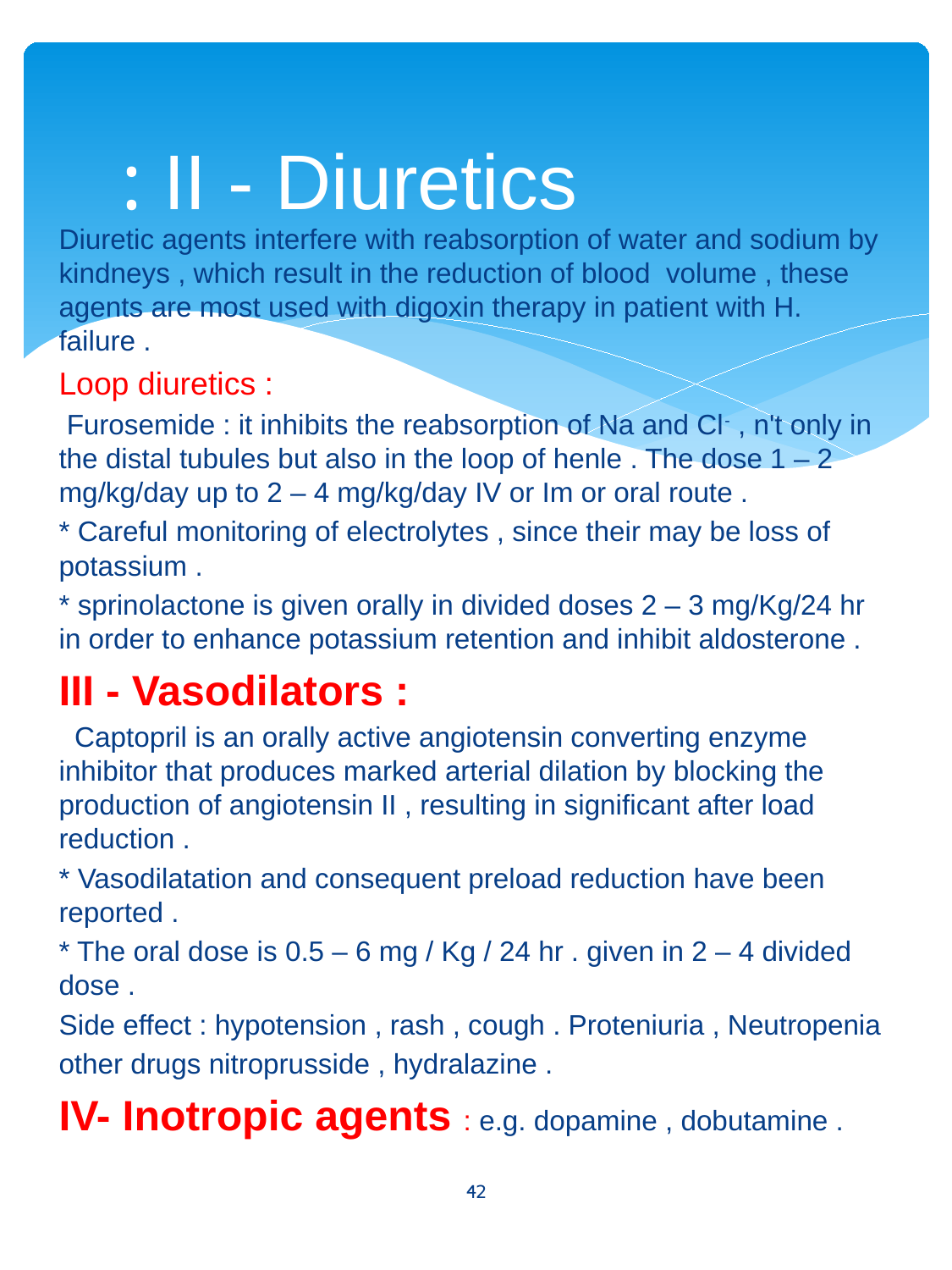

# II - Diuretics :
Diuretic agents interfere with reabsorption of water and sodium by kindneys , which result in the reduction of blood  volume , these agents are most used with digoxin therapy in patient with H. failure .
Loop diuretics :
 Furosemide : it inhibits the reabsorption of Na and Cl- , n't only in the distal tubules but also in the loop of henle . The dose 1 – 2 mg/kg/day up to 2 – 4 mg/kg/day IV or Im or oral route .
* Careful monitoring of electrolytes , since their may be loss of potassium .
* sprinolactone is given orally in divided doses 2 – 3 mg/Kg/24 hr in order to enhance potassium retention and inhibit aldosterone .
III - Vasodilators :
  Captopril is an orally active angiotensin converting enzyme inhibitor that produces marked arterial dilation by blocking the production of angiotensin II , resulting in significant after load reduction .
* Vasodilatation and consequent preload reduction have been reported .
* The oral dose is 0.5 – 6 mg / Kg / 24 hr . given in 2 – 4 divided dose .
Side effect : hypotension , rash , cough . Proteniuria , Neutropenia
other drugs nitroprusside , hydralazine .
IV- Inotropic agents : e.g. dopamine , dobutamine .

42